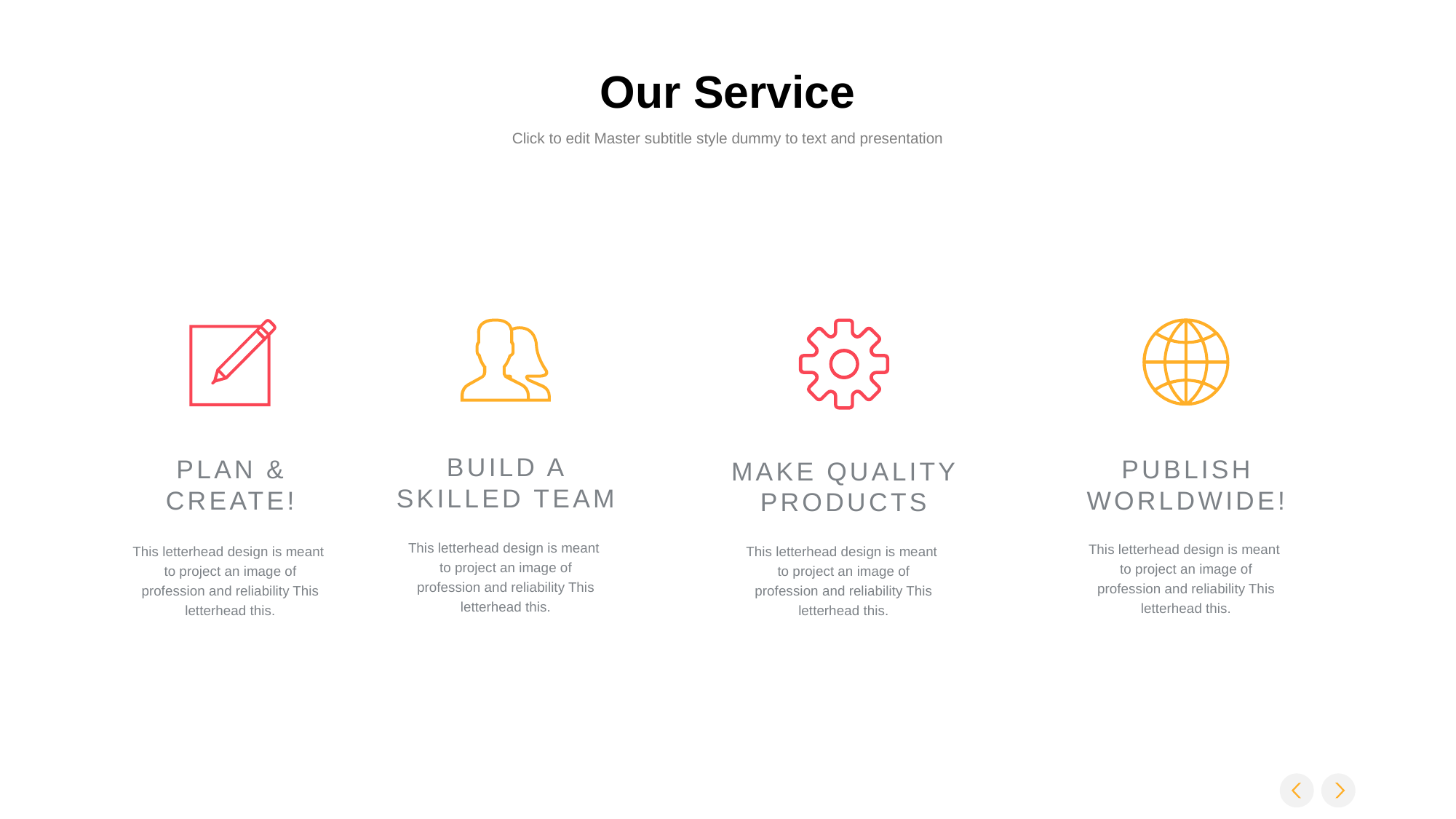

# Our Service
Click to edit Master subtitle style dummy to text and presentation

PLAN &
CREATE!
This letterhead design is meant  to project an image of profession and reliability This letterhead this.

BUILD A
SKILLED TEAM
This letterhead design is meant  to project an image of profession and reliability This letterhead this.

MAKE QUALITY
PRODUCTS
This letterhead design is meant  to project an image of profession and reliability This letterhead this.

PUBLISH
WORLDWIDE!
This letterhead design is meant  to project an image of profession and reliability This letterhead this.